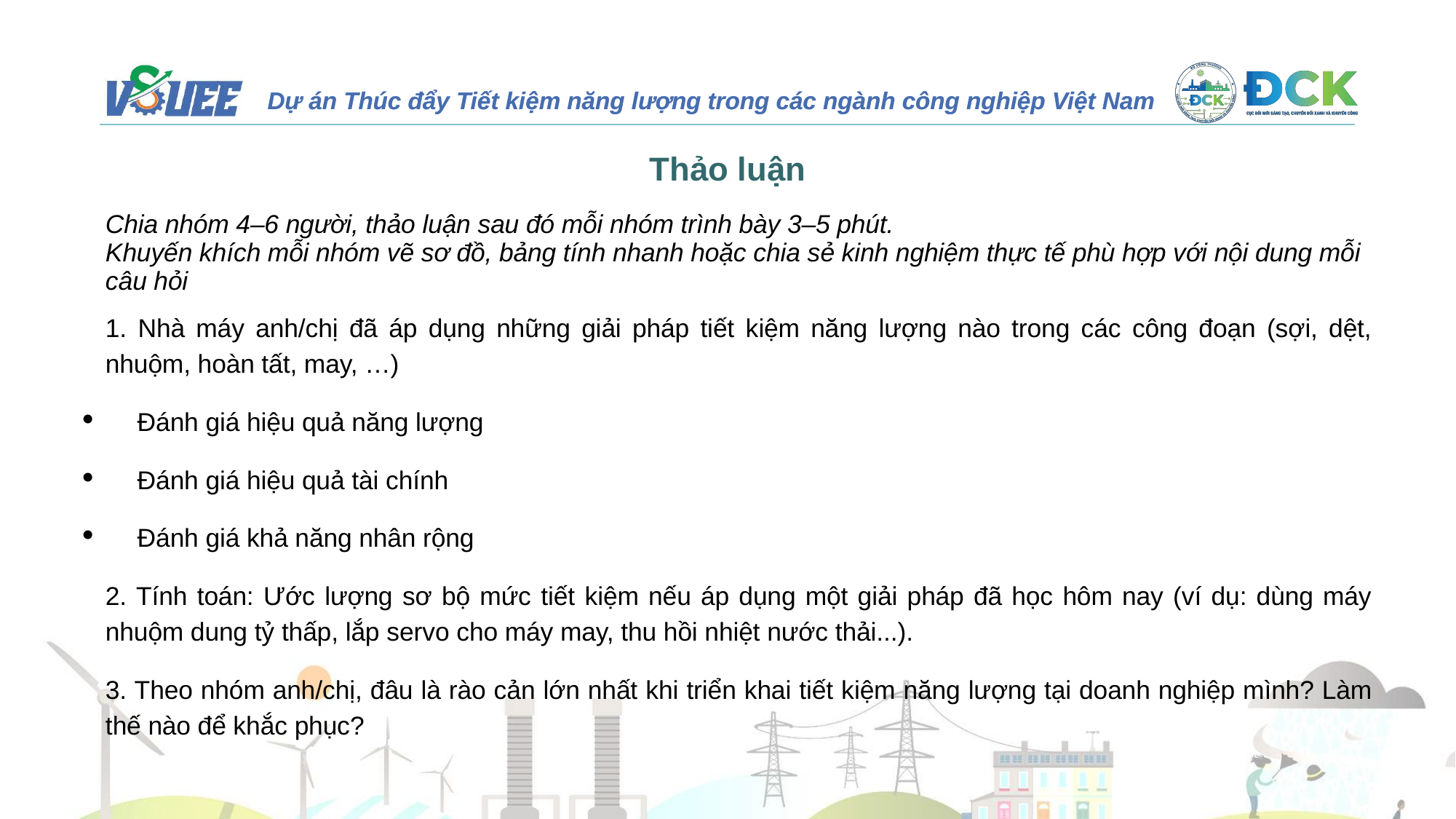

# Thảo luận
Chia nhóm 4–6 người, thảo luận sau đó mỗi nhóm trình bày 3–5 phút.
Khuyến khích mỗi nhóm vẽ sơ đồ, bảng tính nhanh hoặc chia sẻ kinh nghiệm thực tế phù hợp với nội dung mỗi câu hỏi
1. Nhà máy anh/chị đã áp dụng những giải pháp tiết kiệm năng lượng nào trong các công đoạn (sợi, dệt, nhuộm, hoàn tất, may, …)
Đánh giá hiệu quả năng lượng
Đánh giá hiệu quả tài chính
Đánh giá khả năng nhân rộng
2. Tính toán: Ước lượng sơ bộ mức tiết kiệm nếu áp dụng một giải pháp đã học hôm nay (ví dụ: dùng máy nhuộm dung tỷ thấp, lắp servo cho máy may, thu hồi nhiệt nước thải...).
3. Theo nhóm anh/chị, đâu là rào cản lớn nhất khi triển khai tiết kiệm năng lượng tại doanh nghiệp mình? Làm thế nào để khắc phục?